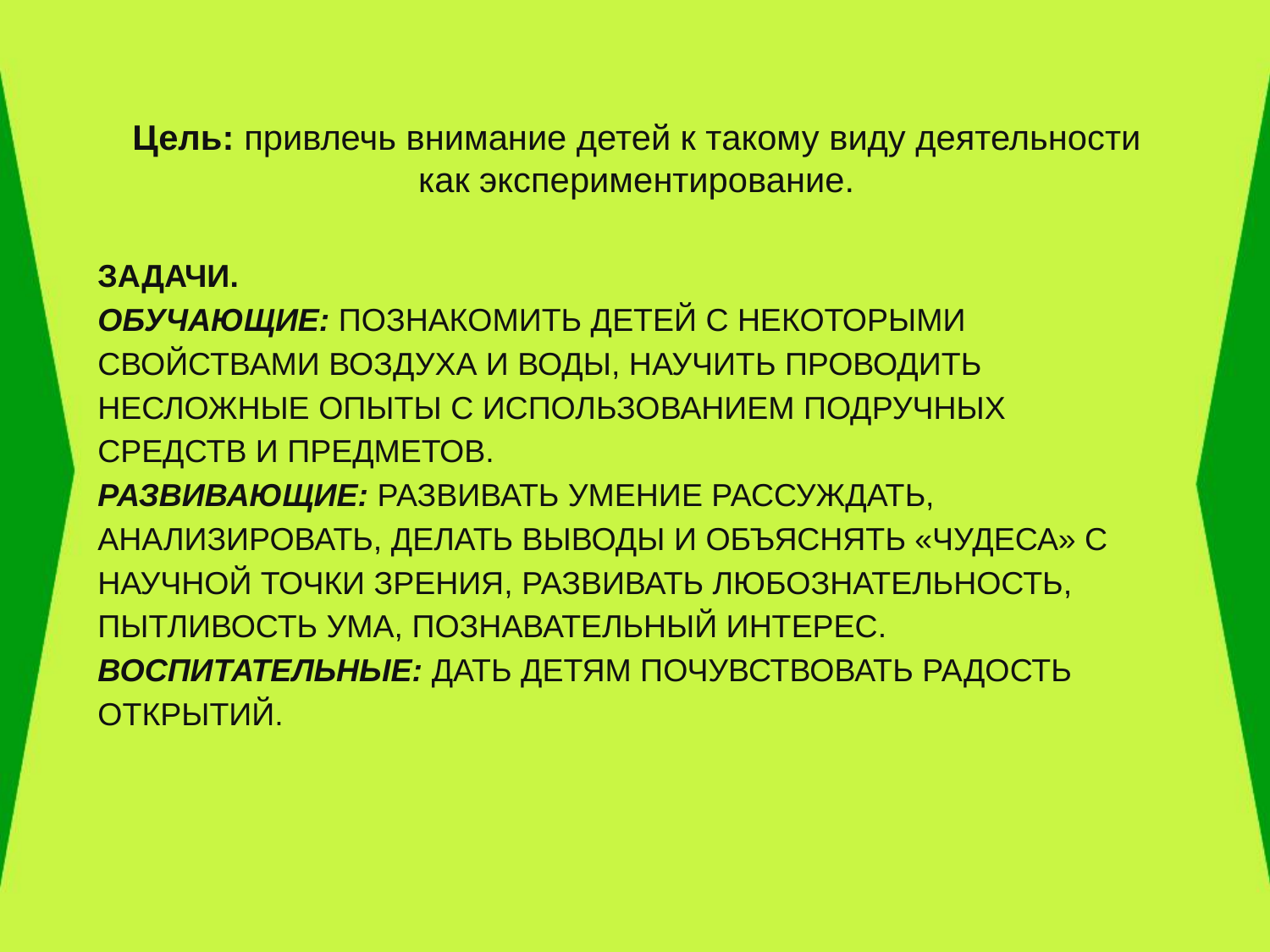

Цель: привлечь внимание детей к такому виду деятельности как экспериментирование.
# Задачи. Обучающие: познакомить детей с некоторыми свойствами воздуха и воды, научить проводить несложные опыты с использованием подручных средств и предметов. Развивающие: развивать умение рассуждать, анализировать, делать выводы и объяснять «чудеса» с научной точки зрения, развивать любознательность, пытливость ума, познавательный интерес. Воспитательные: дать детям почувствовать радость открытий.